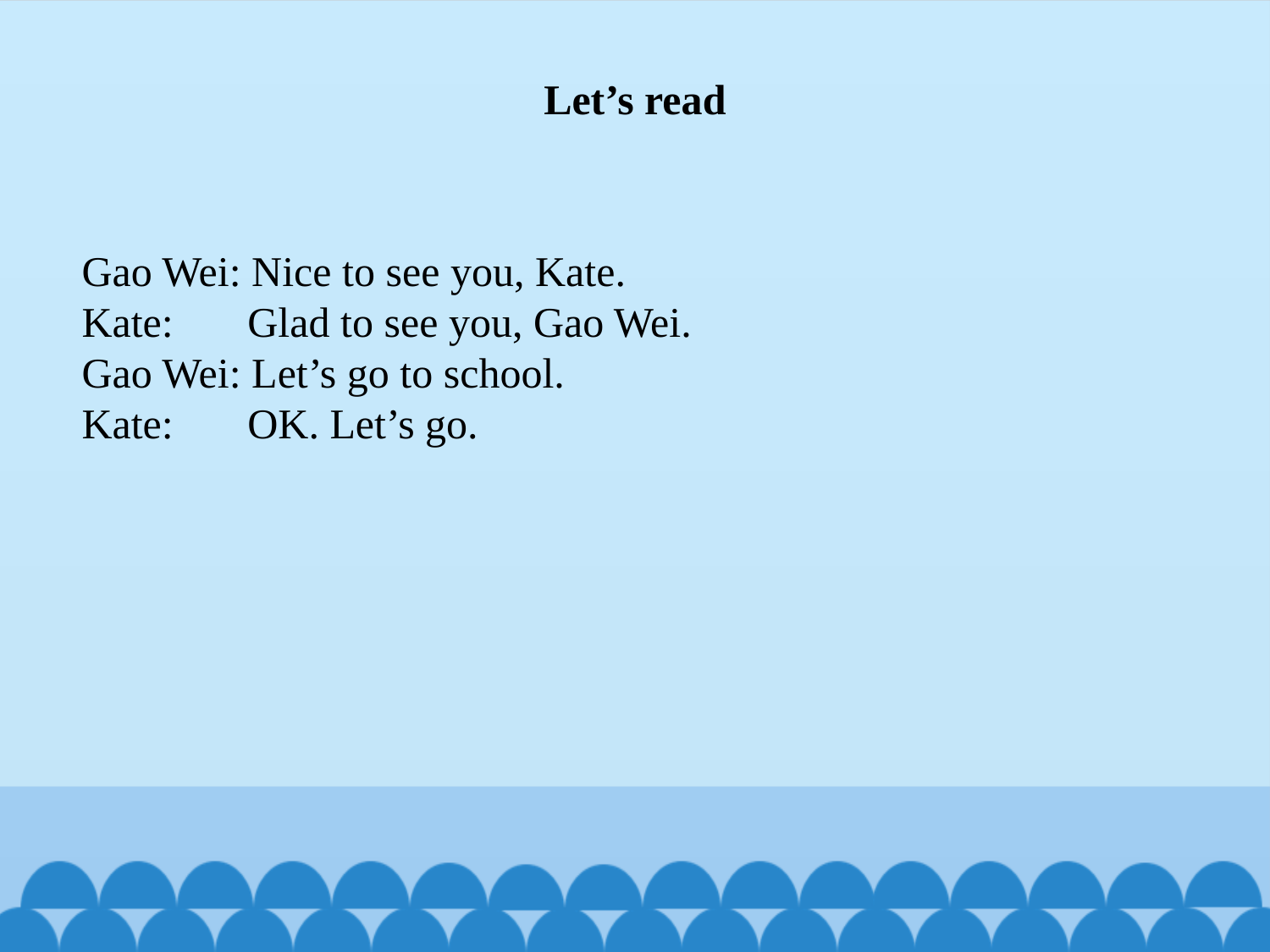

Let’s read
Gao Wei: Nice to see you, Kate.
Kate:       Glad to see you, Gao Wei.
Gao Wei: Let’s go to school.
Kate:       OK. Let’s go.